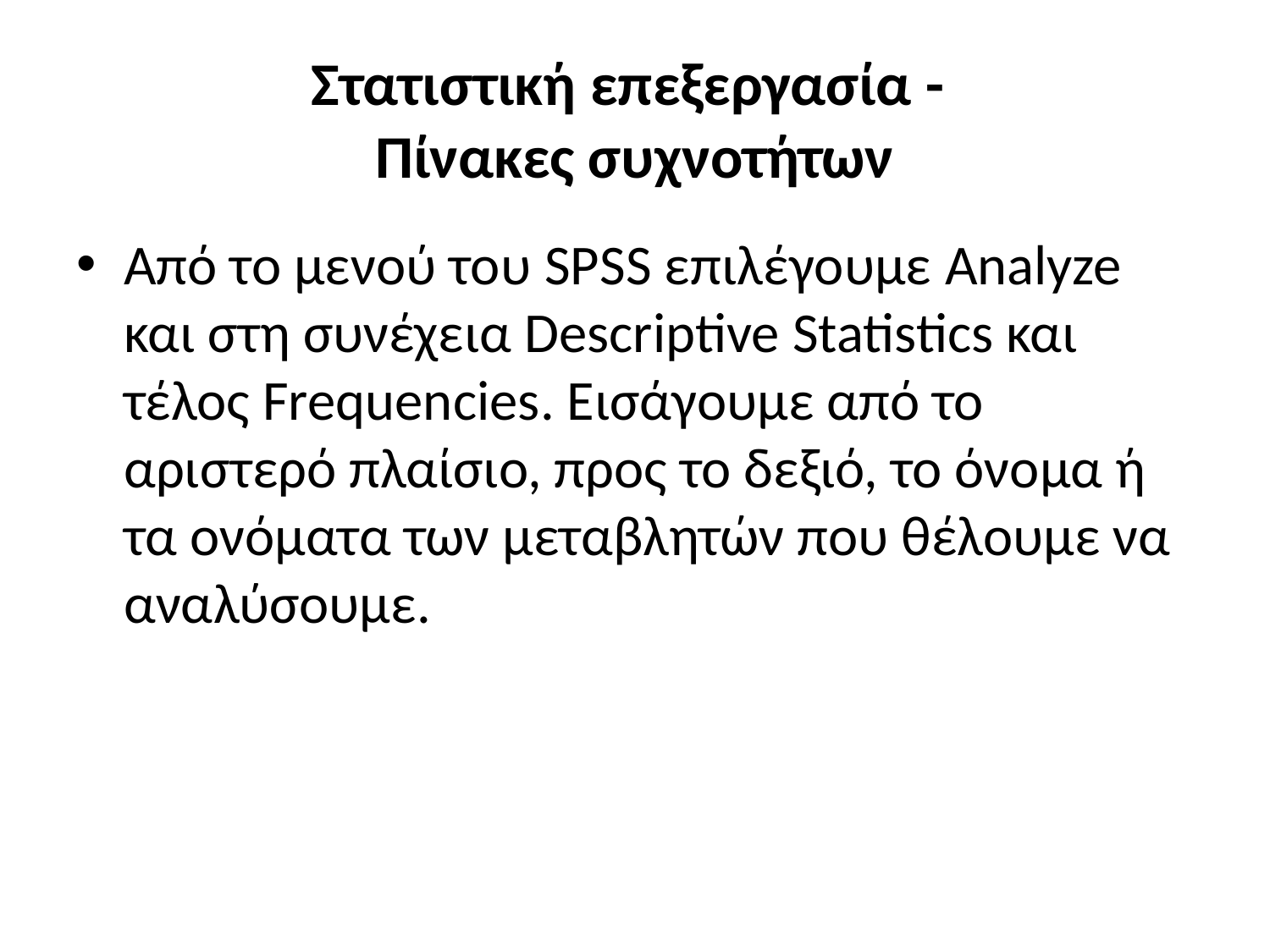

# Στατιστική επεξεργασία - Πίνακες συχνοτήτων
Από το μενού του SPSS επιλέγουμε Analyze και στη συνέχεια Descriptive Statistics και τέλος Frequencies. Εισάγουμε από το αριστερό πλαίσιο, προς το δεξιό, το όνομα ή τα ονόματα των μεταβλητών που θέλουμε να αναλύσουμε.